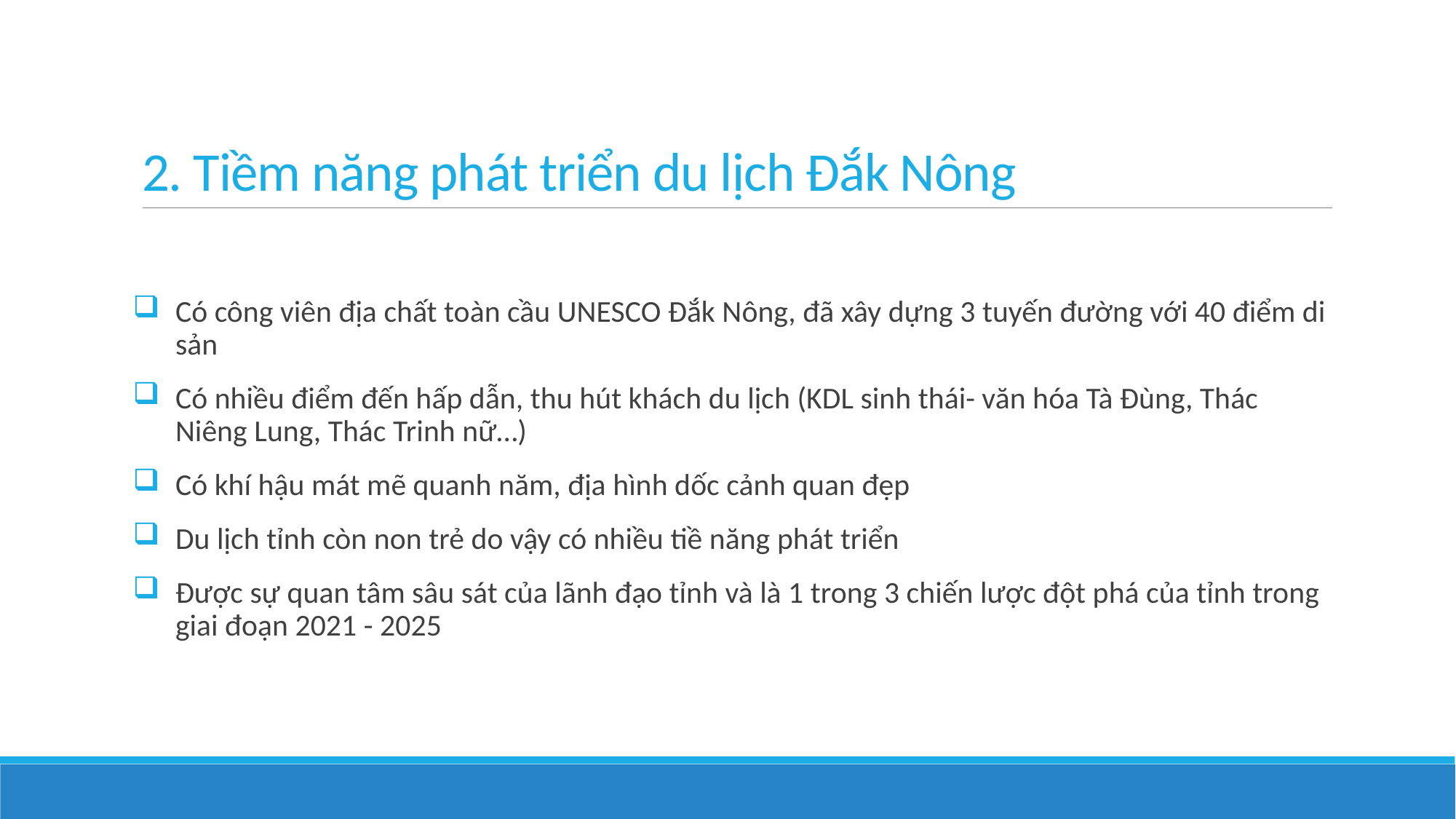

# 2. Tiềm năng phát triển du lịch Đắk Nông
Có công viên địa chất toàn cầu UNESCO Đắk Nông, đã xây dựng 3 tuyến đường với 40 điểm di sản
Có nhiều điểm đến hấp dẫn, thu hút khách du lịch (KDL sinh thái- văn hóa Tà Đùng, Thác Niêng Lung, Thác Trinh nữ…)
Có khí hậu mát mẽ quanh năm, địa hình dốc cảnh quan đẹp
Du lịch tỉnh còn non trẻ do vậy có nhiều tiề năng phát triển
Được sự quan tâm sâu sát của lãnh đạo tỉnh và là 1 trong 3 chiến lược đột phá của tỉnh trong giai đoạn 2021 - 2025